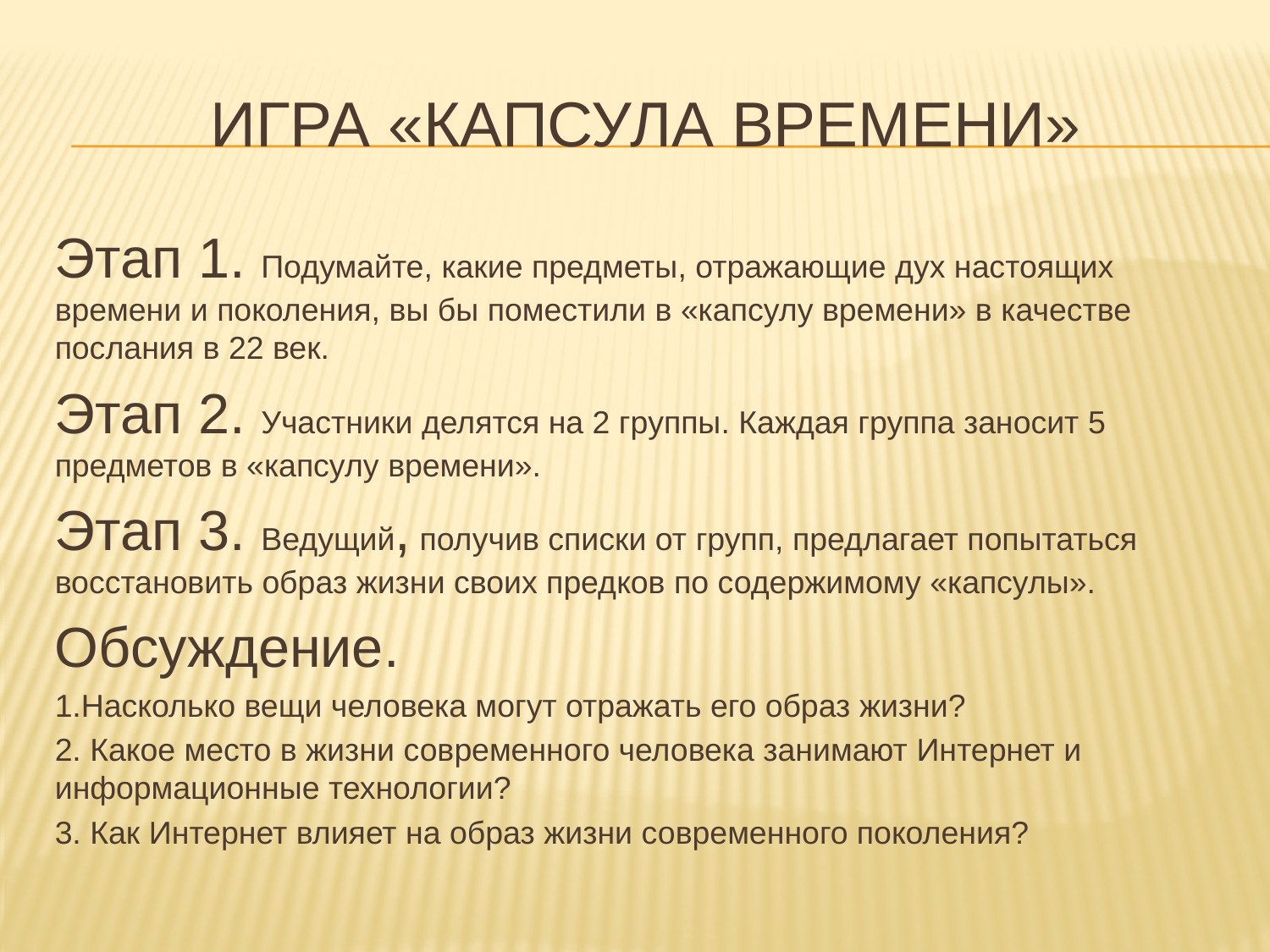

# Игра «капсула времени»
Этап 1. Подумайте, какие предметы, отражающие дух настоящих времени и поколения, вы бы поместили в «капсулу времени» в качестве послания в 22 век.
Этап 2. Участники делятся на 2 группы. Каждая группа заносит 5 предметов в «капсулу времени».
Этап 3. Ведущий, получив списки от групп, предлагает попытаться восстановить образ жизни своих предков по содержимому «капсулы».
Обсуждение.
1.Насколько вещи человека могут отражать его образ жизни?
2. Какое место в жизни современного человека занимают Интернет и информационные технологии?
3. Как Интернет влияет на образ жизни современного поколения?